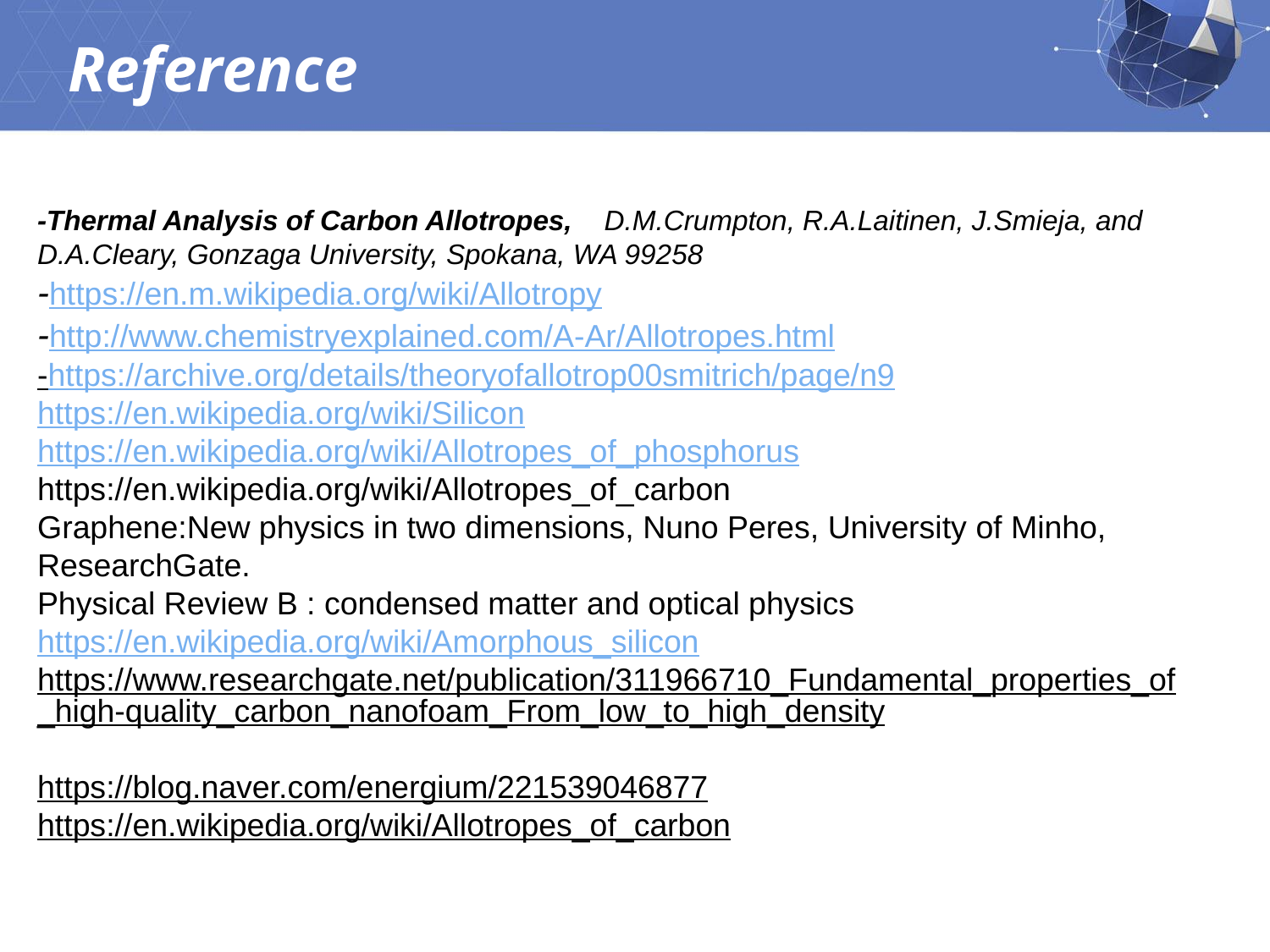

# Reference
-Thermal Analysis of Carbon Allotropes,    D.M.Crumpton, R.A.Laitinen, J.Smieja, and D.A.Cleary, Gonzaga University, Spokana, WA 99258
-https://en.m.wikipedia.org/wiki/Allotropy
-http://www.chemistryexplained.com/A-Ar/Allotropes.html
-https://archive.org/details/theoryofallotrop00smitrich/page/n9
https://en.wikipedia.org/wiki/Silicon
https://en.wikipedia.org/wiki/Allotropes_of_phosphorus
https://en.wikipedia.org/wiki/Allotropes_of_carbon
Graphene:New physics in two dimensions, Nuno Peres, University of Minho, ResearchGate.
Physical Review B : condensed matter and optical physics
https://en.wikipedia.org/wiki/Amorphous_silicon
https://www.researchgate.net/publication/311966710_Fundamental_properties_of_high-quality_carbon_nanofoam_From_low_to_high_density
https://blog.naver.com/energium/221539046877
https://en.wikipedia.org/wiki/Allotropes_of_carbon